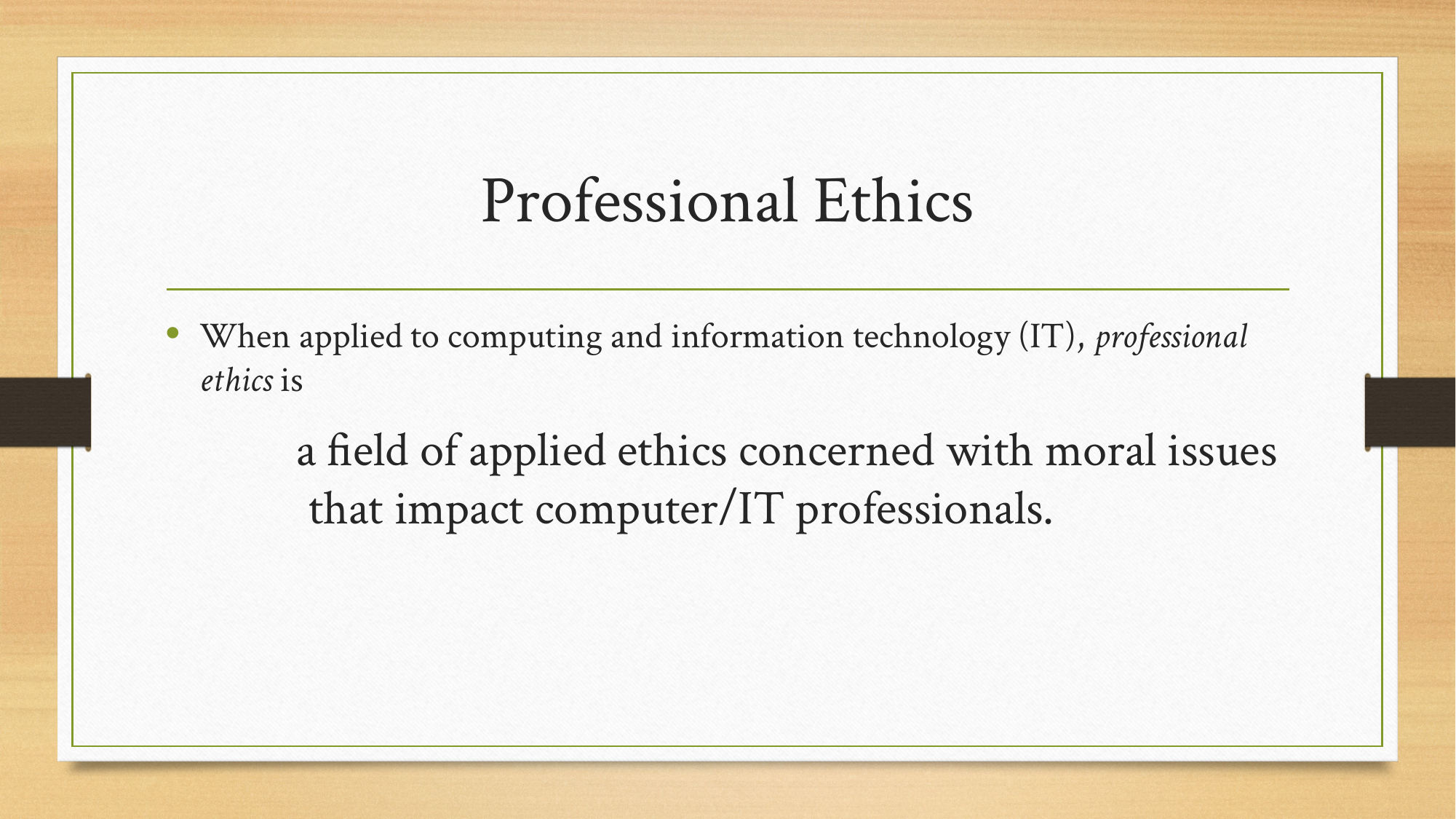

# Professional Ethics
When applied to computing and information technology (IT), professional ethics is
  a field of applied ethics concerned with moral issues that impact computer/IT professionals.